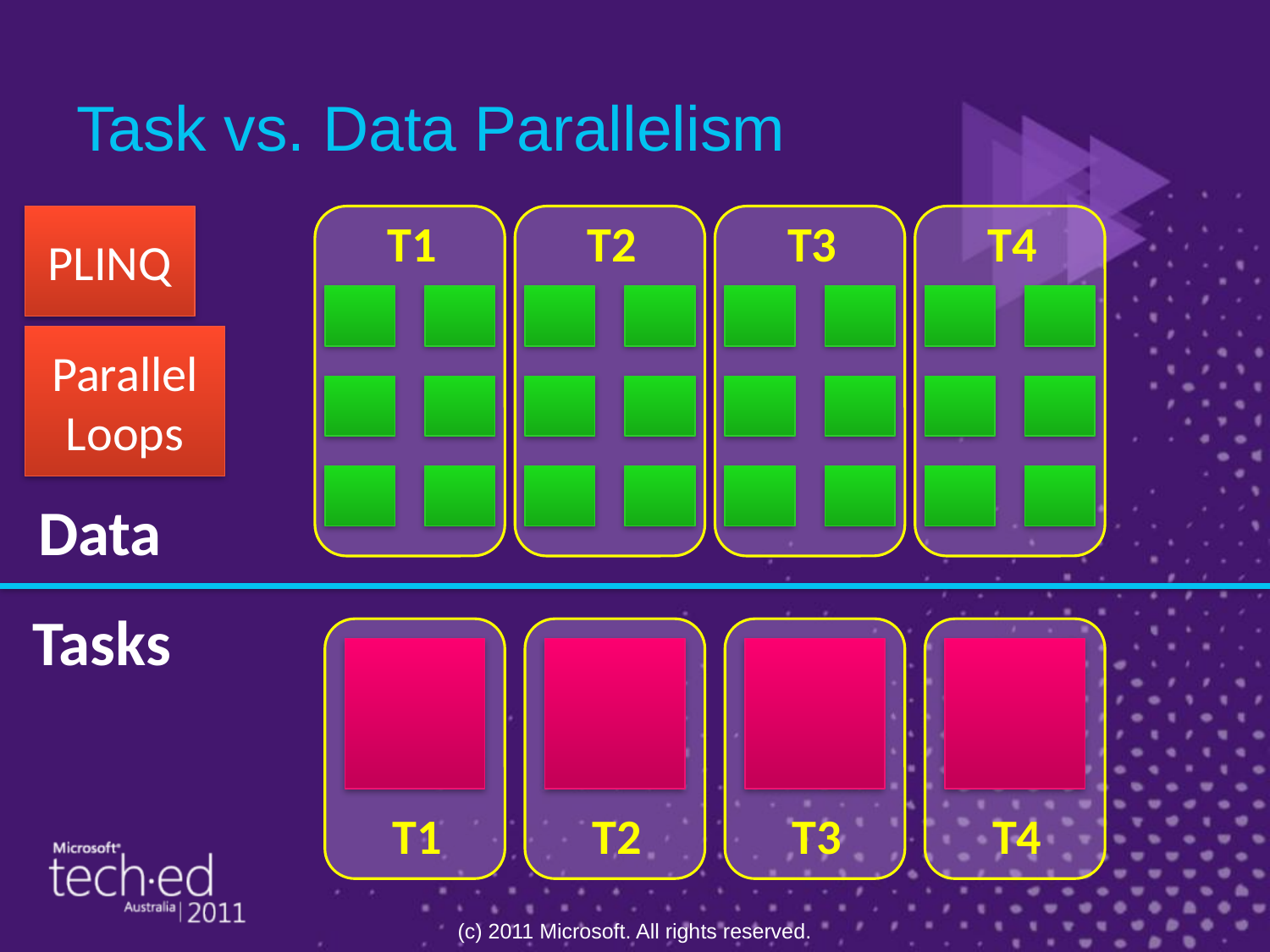

# Task vs. Data Parallelism
PLINQ

T1

T2

T3

T4

Parallel Loops

Data
Tasks

T1
T2
T3
T4
(c) 2011 Microsoft. All rights reserved.